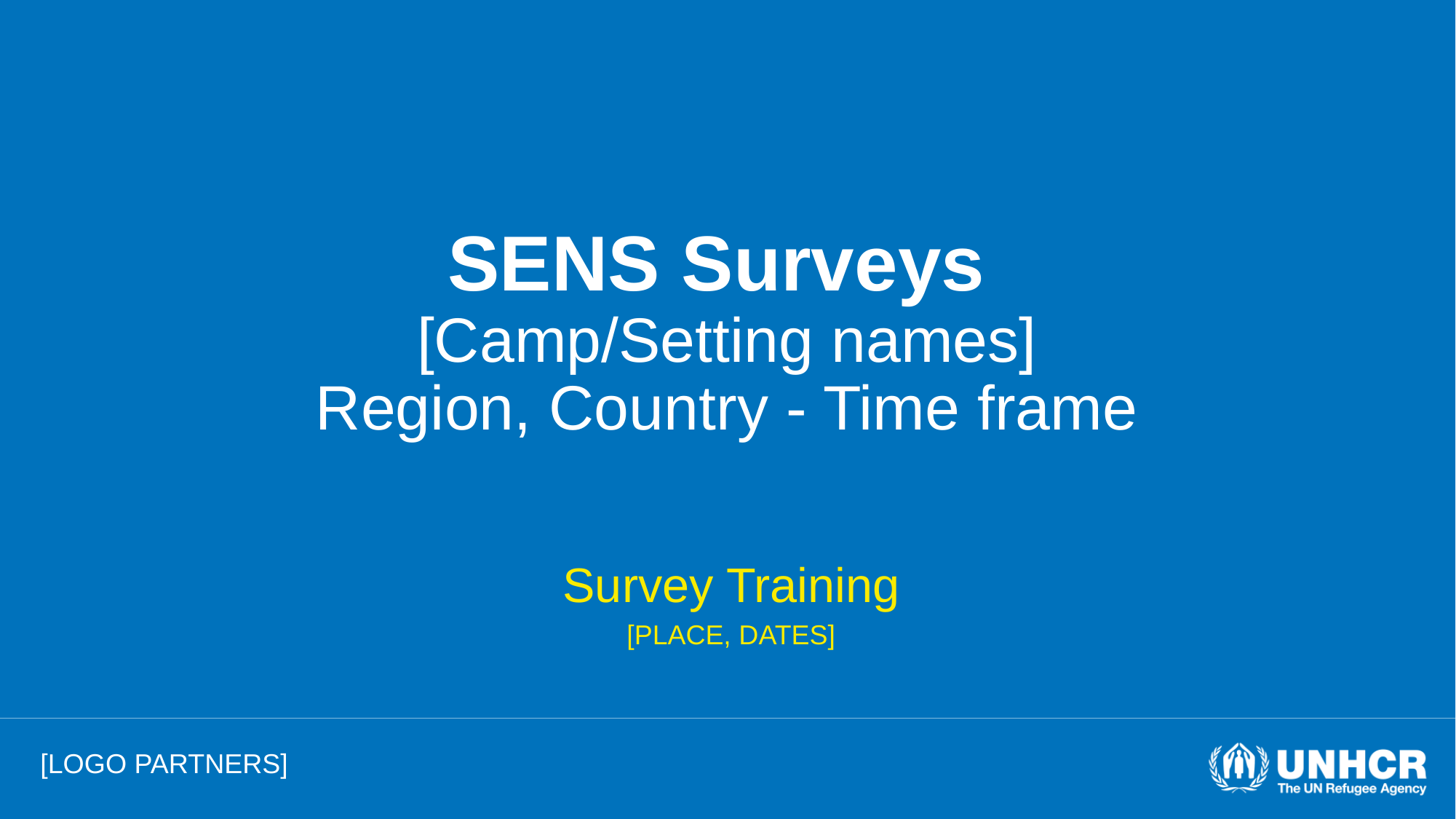

# SENS Surveys [Camp/Setting names] Region, Country - Time frame
Survey Training
[PLACE, DATES]
[LOGO PARTNERS]